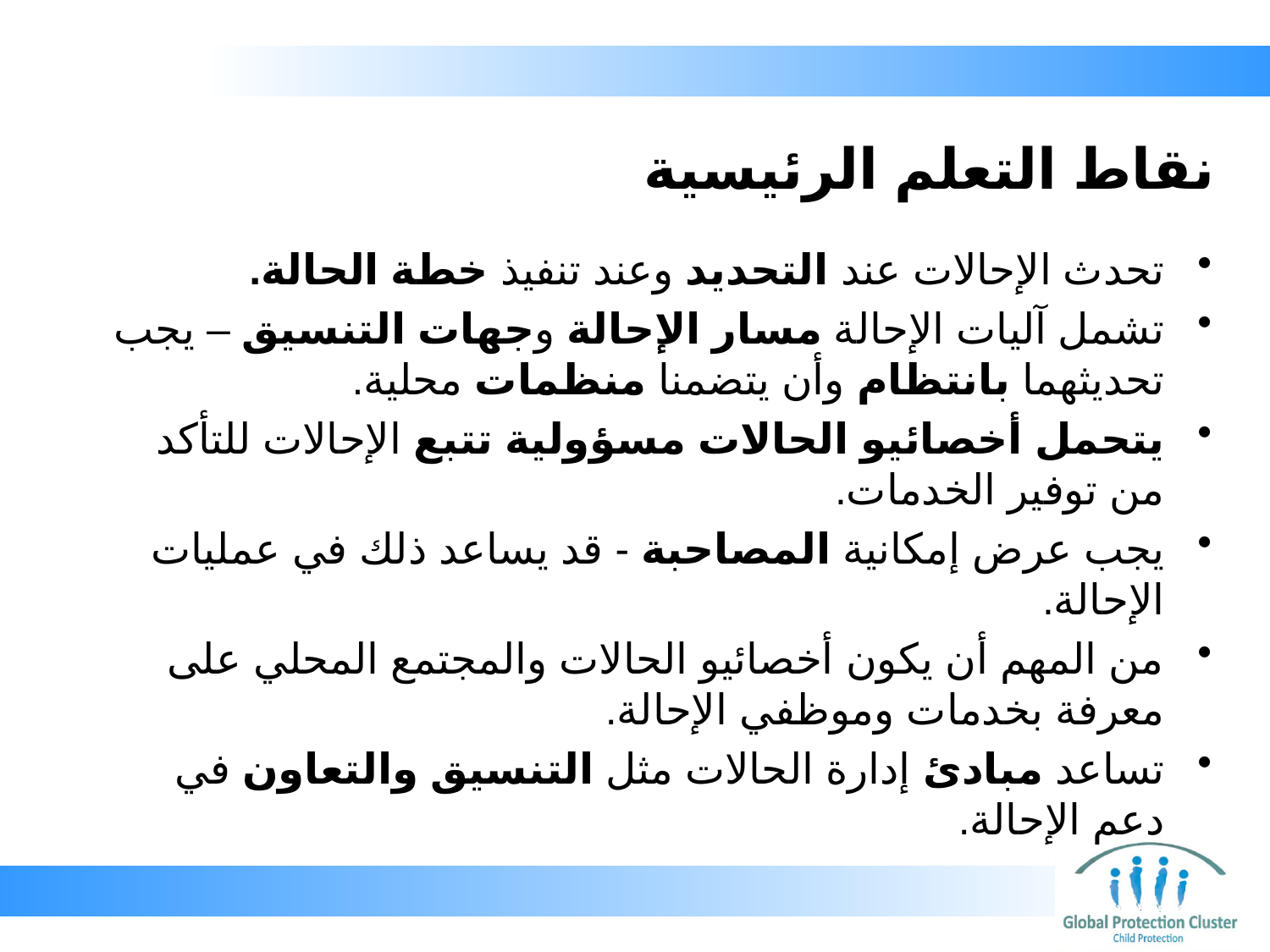

# نقاط التعلم الرئيسية
تحدث الإحالات عند التحديد وعند تنفيذ خطة الحالة.
تشمل آليات الإحالة مسار الإحالة وجهات التنسيق – يجب تحديثهما بانتظام وأن يتضمنا منظمات محلية.
يتحمل أخصائيو الحالات مسؤولية تتبع الإحالات للتأكد من توفير الخدمات.
يجب عرض إمكانية المصاحبة - قد يساعد ذلك في عمليات الإحالة.
من المهم أن يكون أخصائيو الحالات والمجتمع المحلي على معرفة بخدمات وموظفي الإحالة.
تساعد مبادئ إدارة الحالات مثل التنسيق والتعاون في دعم الإحالة.